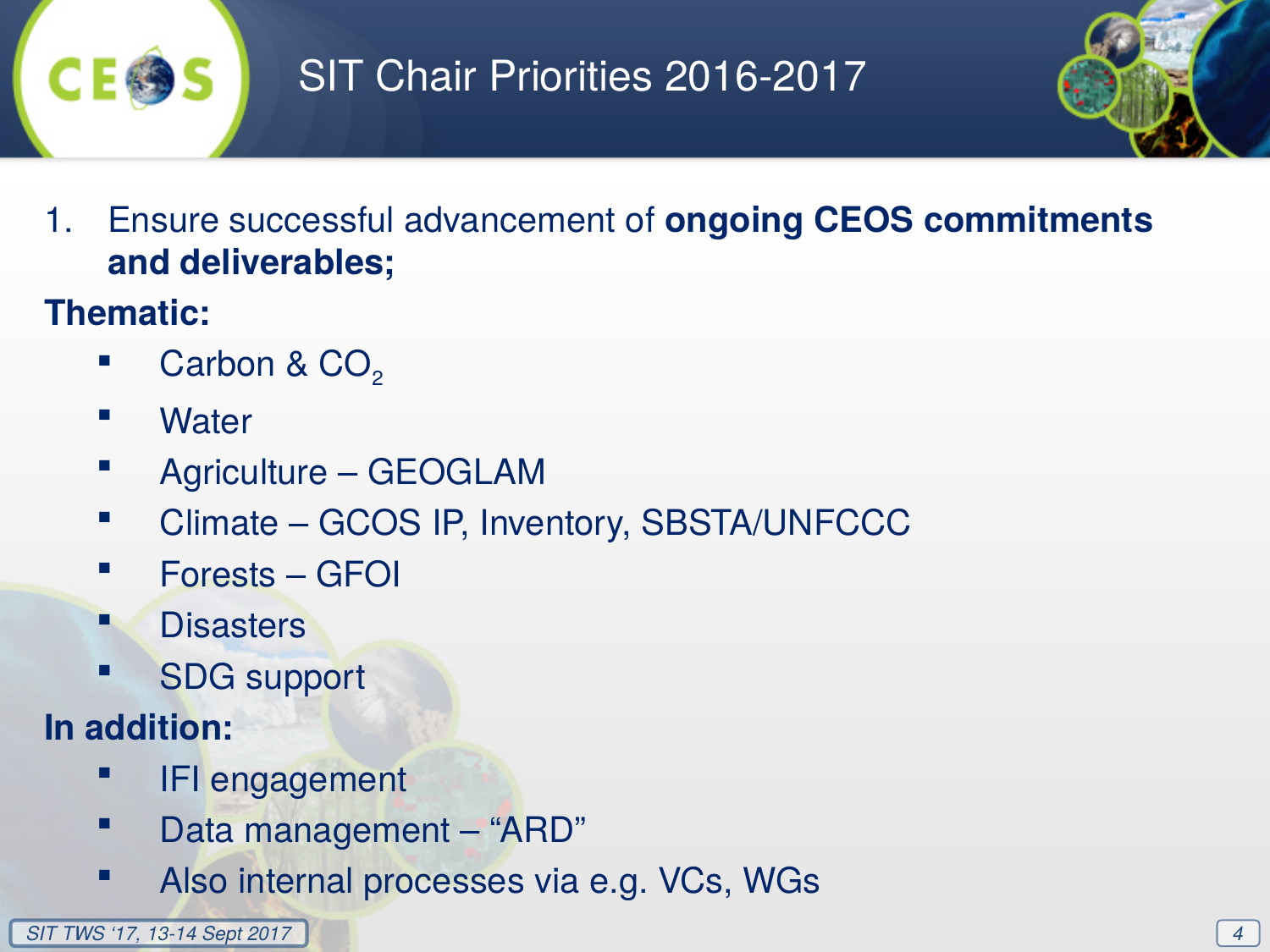

SIT Chair Priorities 2016-2017
Ensure successful advancement of ongoing CEOS commitments and deliverables;
Thematic:
Carbon & CO2
Water
Agriculture – GEOGLAM
Climate – GCOS IP, Inventory, SBSTA/UNFCCC
Forests – GFOI
Disasters
SDG support
In addition:
IFI engagement
Data management – “ARD”
Also internal processes via e.g. VCs, WGs

4